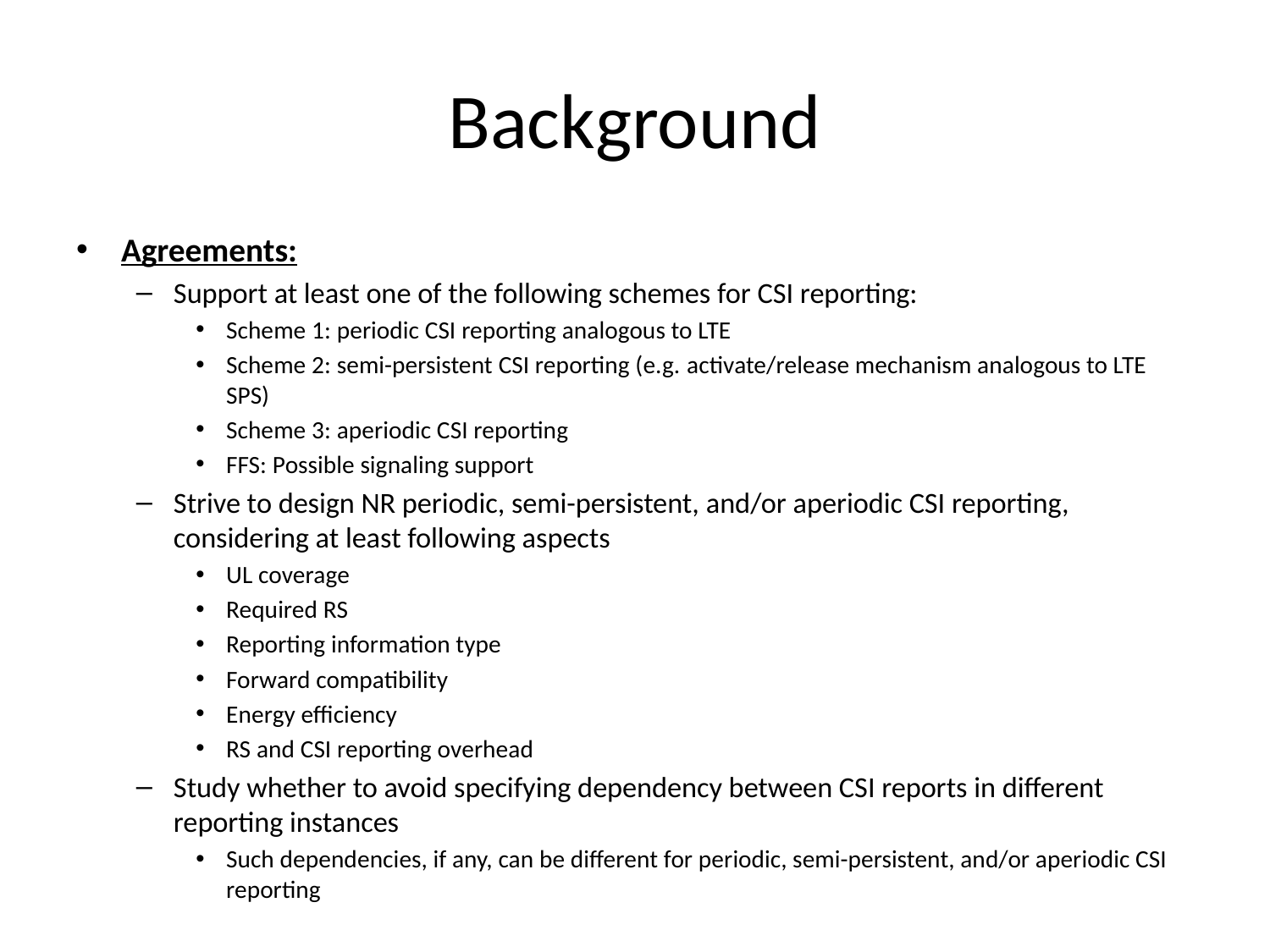

# Background
Agreements:
Support at least one of the following schemes for CSI reporting:
Scheme 1: periodic CSI reporting analogous to LTE
Scheme 2: semi-persistent CSI reporting (e.g. activate/release mechanism analogous to LTE SPS)
Scheme 3: aperiodic CSI reporting
FFS: Possible signaling support
Strive to design NR periodic, semi-persistent, and/or aperiodic CSI reporting, considering at least following aspects
UL coverage
Required RS
Reporting information type
Forward compatibility
Energy efficiency
RS and CSI reporting overhead
Study whether to avoid specifying dependency between CSI reports in different reporting instances
Such dependencies, if any, can be different for periodic, semi-persistent, and/or aperiodic CSI reporting